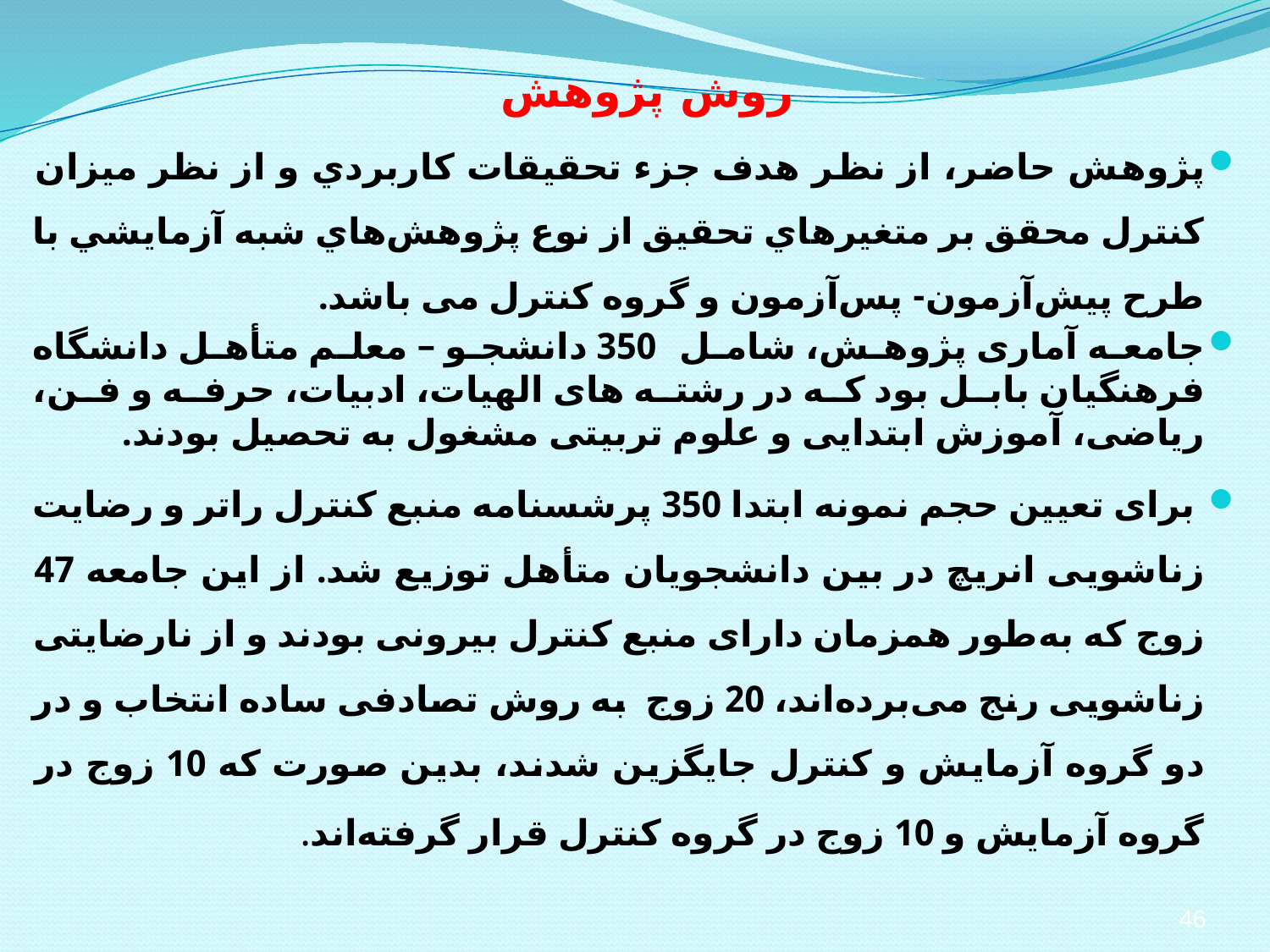

# روش پژوهش
پژوهش حاضر، از نظر هدف جزء تحقيقات كاربردي و از نظر ميزان كنترل محقق بر متغيرهاي تحقيق از نوع پژوهش‌هاي شبه آزمايشي با طرح پیش‌آزمون- پس‌آزمون و گروه کنترل می باشد.
جامعه آماری پژوهش، شامل 350 دانشجو – معلم متأهل دانشگاه فرهنگیان بابل بود که در رشته های الهیات، ادبیات، حرفه و فن، ریاضی، آموزش ابتدایی و علوم تربیتی مشغول به تحصیل بودند.
 برای تعیین حجم نمونه ابتدا 350 پرشسنامه منبع کنترل راتر و رضایت زناشویی انریچ در بین دانشجویان متأهل توزیع شد. از این جامعه 47 زوج که به‌طور همزمان دارای منبع کنترل بیرونی بودند و از نارضایتی زناشویی رنج می‌برده‌اند، 20 زوج  به روش تصادفی ساده انتخاب و در دو گروه آزمایش و کنترل جایگزین شدند، بدین صورت که 10 زوج در گروه آزمایش و 10 زوج در گروه کنترل قرار گرفته‌اند.

46